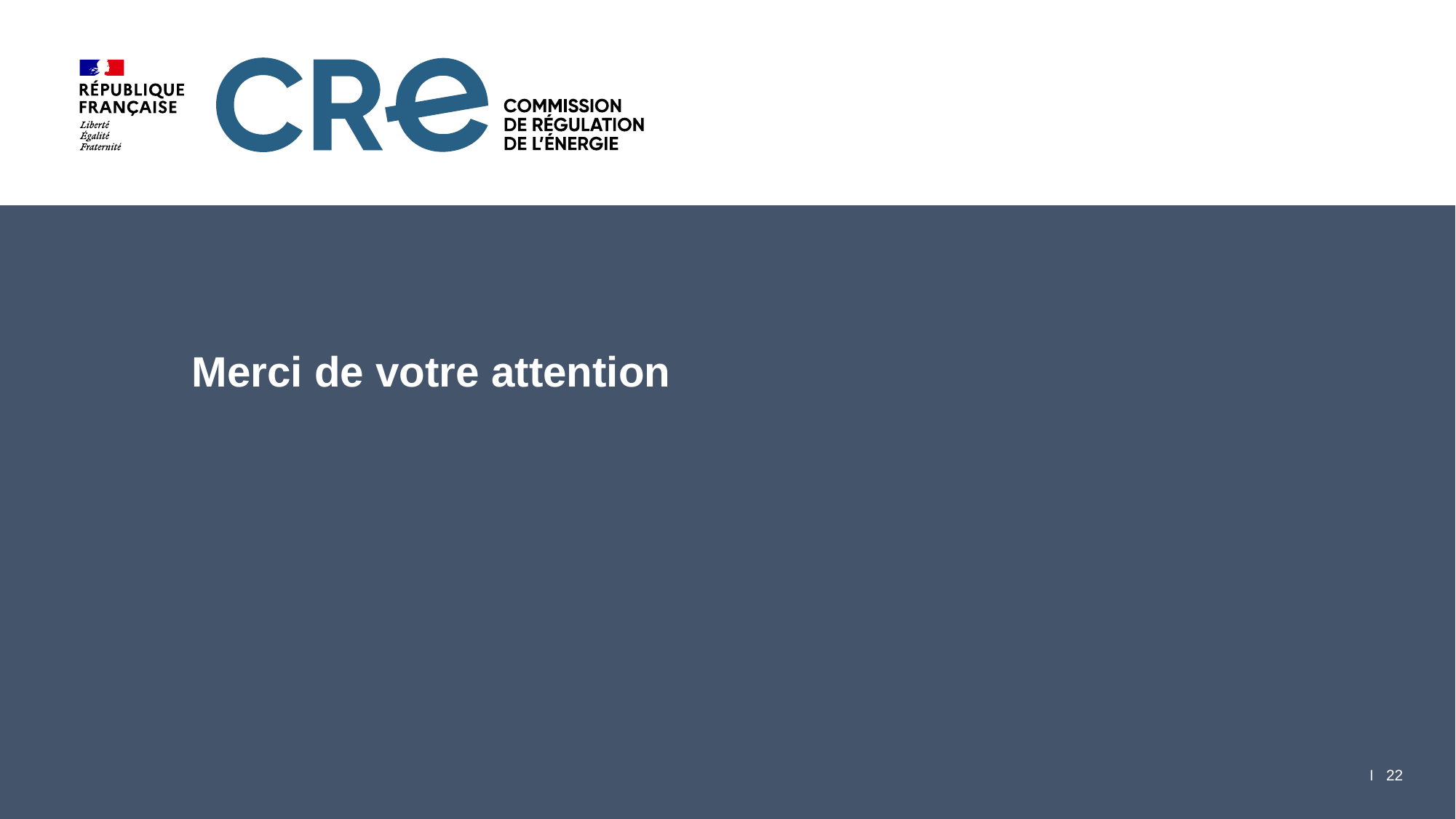

# Merci de votre attention
I   22